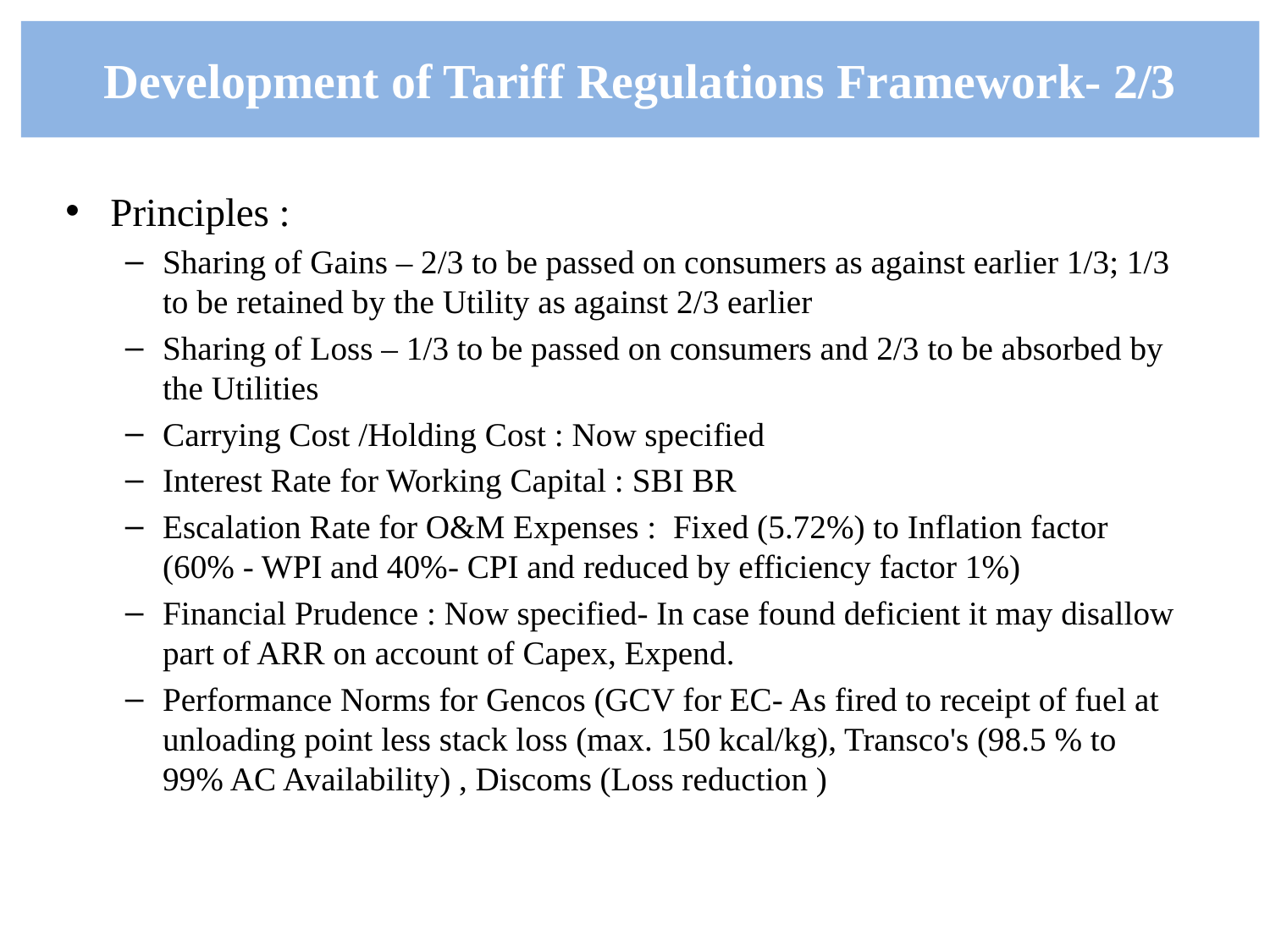

# Development of Tariff Regulations Framework- 2/3
Principles :
Sharing of Gains – 2/3 to be passed on consumers as against earlier 1/3; 1/3 to be retained by the Utility as against 2/3 earlier
Sharing of Loss – 1/3 to be passed on consumers and 2/3 to be absorbed by the Utilities
Carrying Cost /Holding Cost : Now specified
Interest Rate for Working Capital : SBI BR
Escalation Rate for O&M Expenses :  Fixed (5.72%) to Inflation factor (60% - WPI and 40%- CPI and reduced by efficiency factor 1%)
Financial Prudence : Now specified- In case found deficient it may disallow part of ARR on account of Capex, Expend.
Performance Norms for Gencos (GCV for EC- As fired to receipt of fuel at unloading point less stack loss (max. 150 kcal/kg), Transco's (98.5 % to 99% AC Availability) , Discoms (Loss reduction )